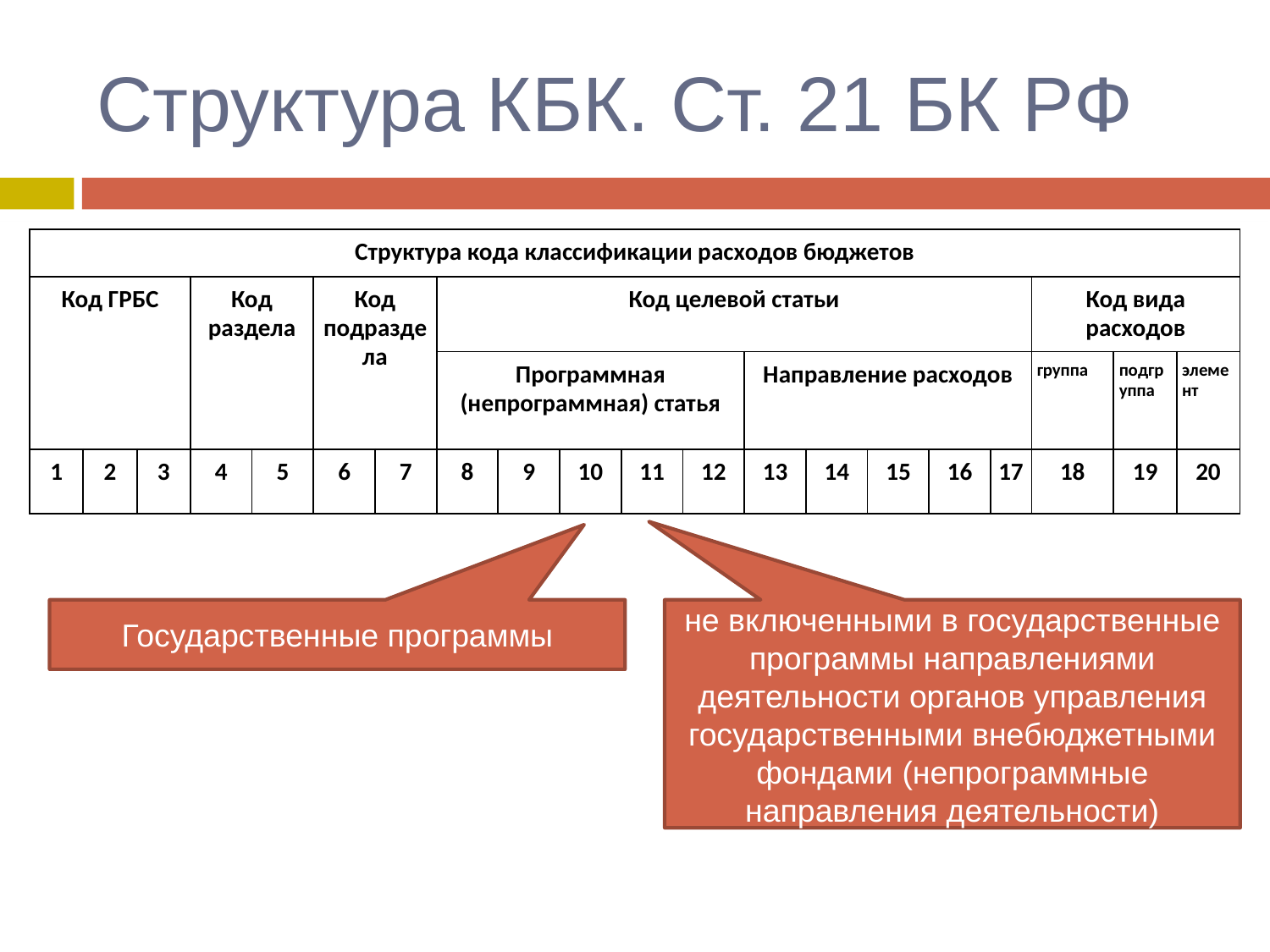

# Структура КБК. Ст. 21 БК РФ
| Структура кода классификации расходов бюджетов |  |  |  |  |  |  |  |  |  |  |  |  |  |  |  |  |  |  |  |
| --- | --- | --- | --- | --- | --- | --- | --- | --- | --- | --- | --- | --- | --- | --- | --- | --- | --- | --- | --- |
| Код ГРБС |  |  | Код раздела |  | Код подраздела |  | Код целевой статьи |  |  |  |  |  |  |  |  |  | Код вида расходов |  |  |
|  |  |  |  |  |  |  | Программная (непрограммная) статья |  |  |  |  | Направление расходов |  |  |  |  | группа | подгруппа | элемент |
| 1 | 2 | 3 | 4 | 5 | 6 | 7 | 8 | 9 | 10 | 11 | 12 | 13 | 14 | 15 | 16 | 17 | 18 | 19 | 20 |
Государственные программы
не включенными в государственные программы направлениями деятельности органов управления государственными внебюджетными фондами (непрограммные направления деятельности)